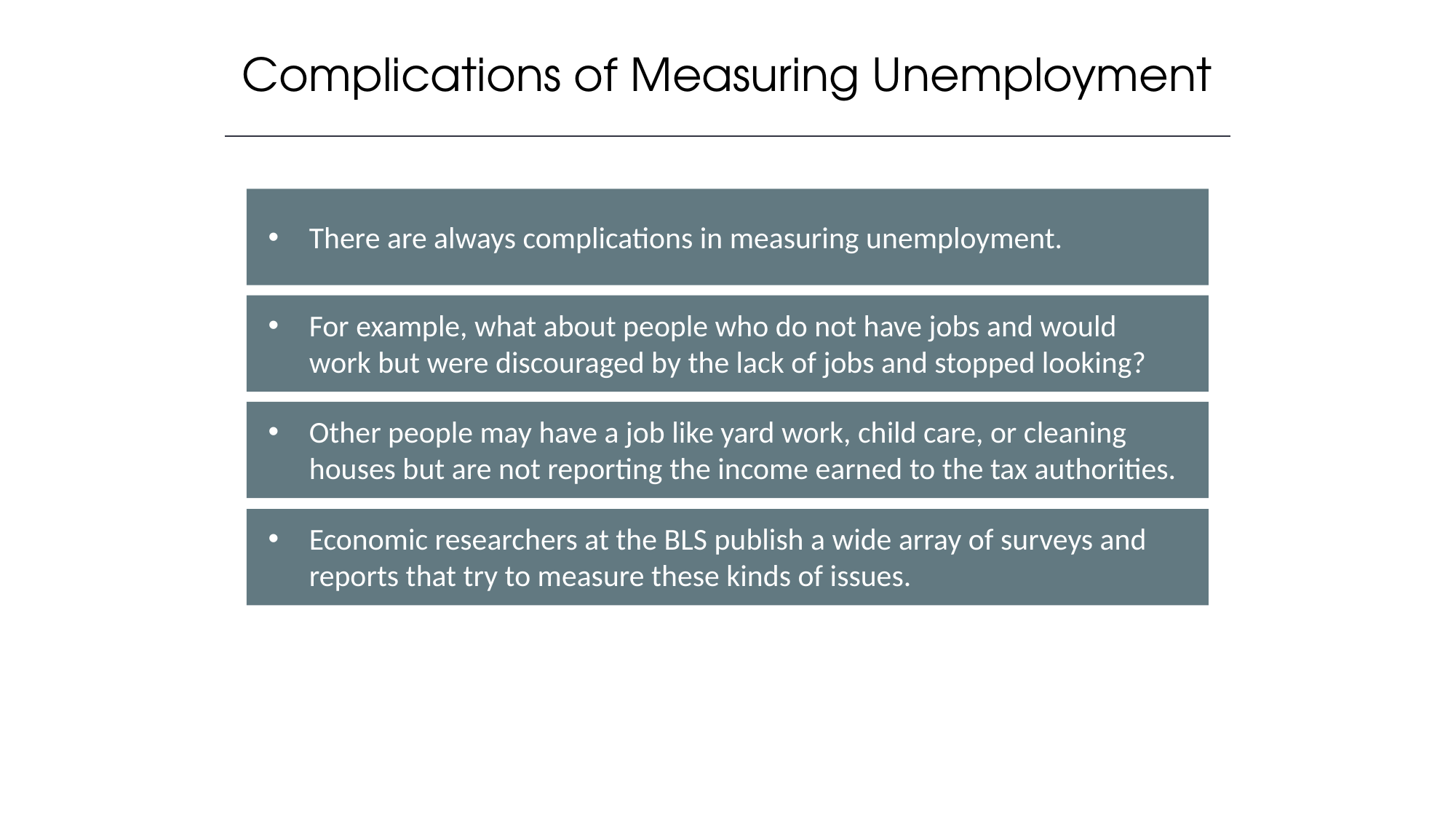

Complications of Measuring Unemployment
HAWKES LEARNING

There are always complications in measuring unemployment.

For example, what about people who do not have jobs and would work but were discouraged by the lack of jobs and stopped looking?

Other people may have a job like yard work, child care, or cleaning houses but are not reporting the income earned to the tax authorities.

Economic researchers at the BLS publish a wide array of surveys and reports that try to measure these kinds of issues.